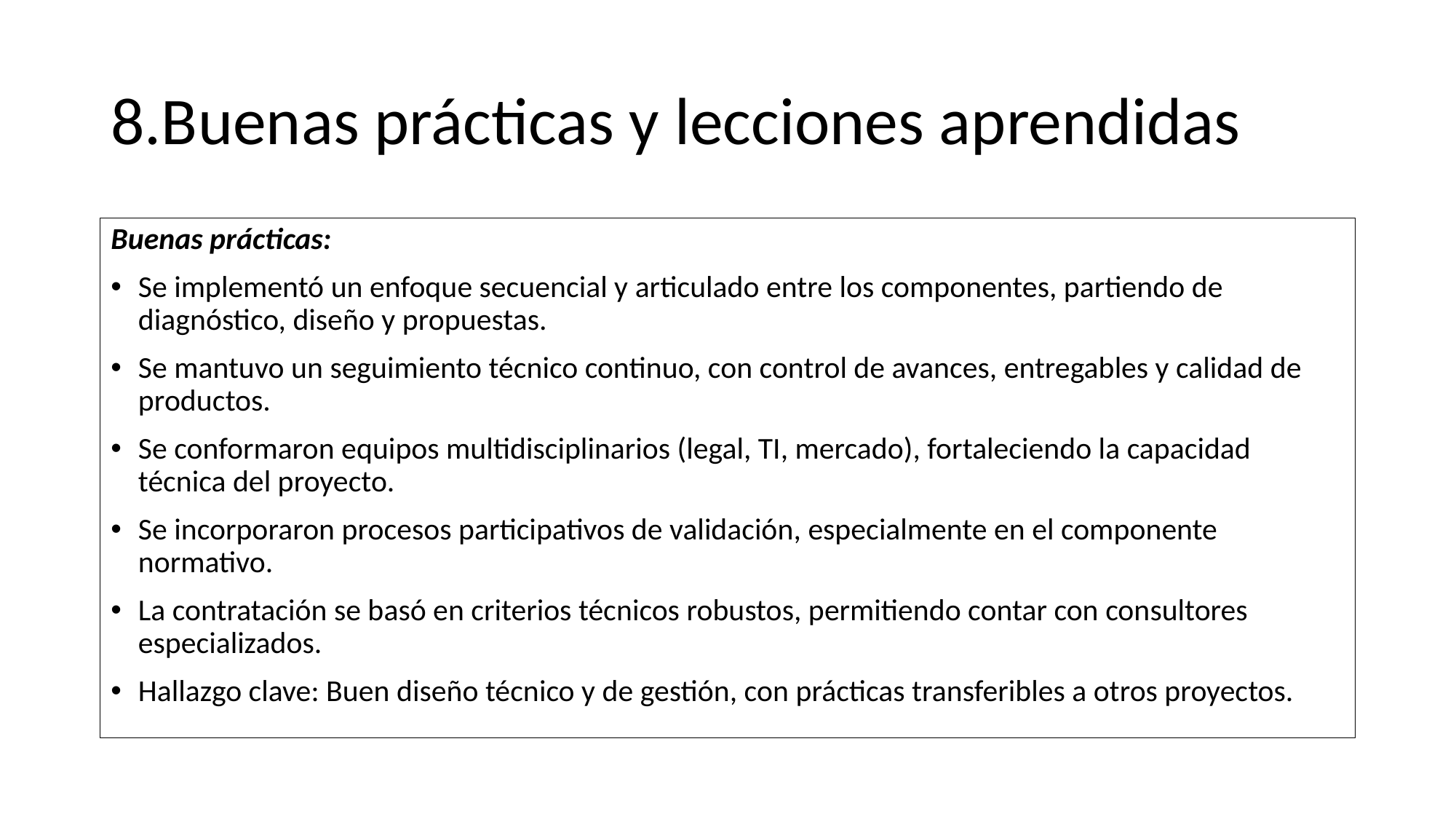

# 8.Buenas prácticas y lecciones aprendidas
Buenas prácticas:
Se implementó un enfoque secuencial y articulado entre los componentes, partiendo de diagnóstico, diseño y propuestas.
Se mantuvo un seguimiento técnico continuo, con control de avances, entregables y calidad de productos.
Se conformaron equipos multidisciplinarios (legal, TI, mercado), fortaleciendo la capacidad técnica del proyecto.
Se incorporaron procesos participativos de validación, especialmente en el componente normativo.
La contratación se basó en criterios técnicos robustos, permitiendo contar con consultores especializados.
Hallazgo clave: Buen diseño técnico y de gestión, con prácticas transferibles a otros proyectos.